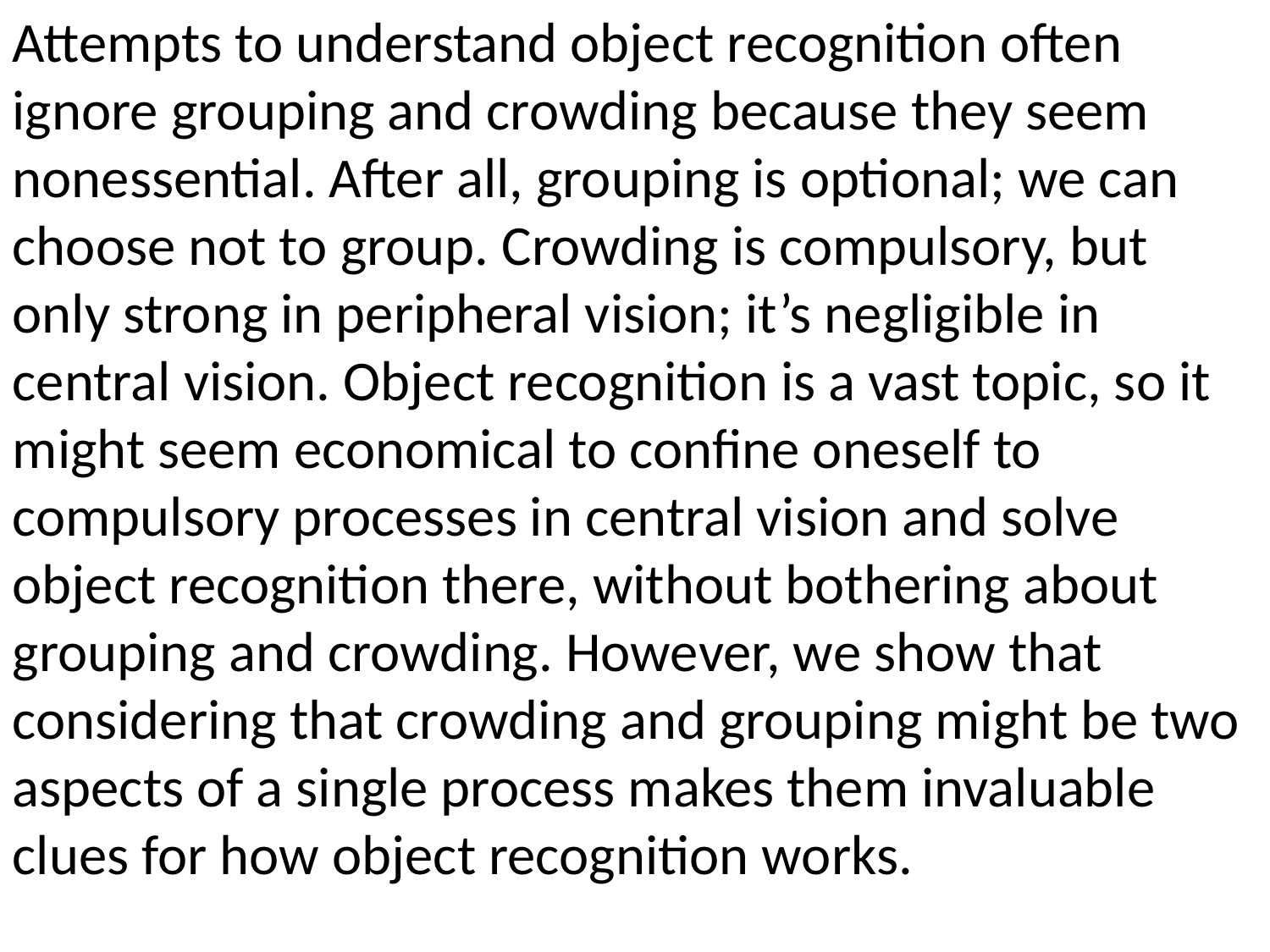

Attempts to understand object recognition often ignore grouping and crowding because they seem nonessential. After all, grouping is optional; we can choose not to group. Crowding is compulsory, but only strong in peripheral vision; it’s negligible in central vision. Object recognition is a vast topic, so it might seem economical to confine oneself to compulsory processes in central vision and solve object recognition there, without bothering about grouping and crowding. However, we show that considering that crowding and grouping might be two aspects of a single process makes them invaluable clues for how object recognition works.